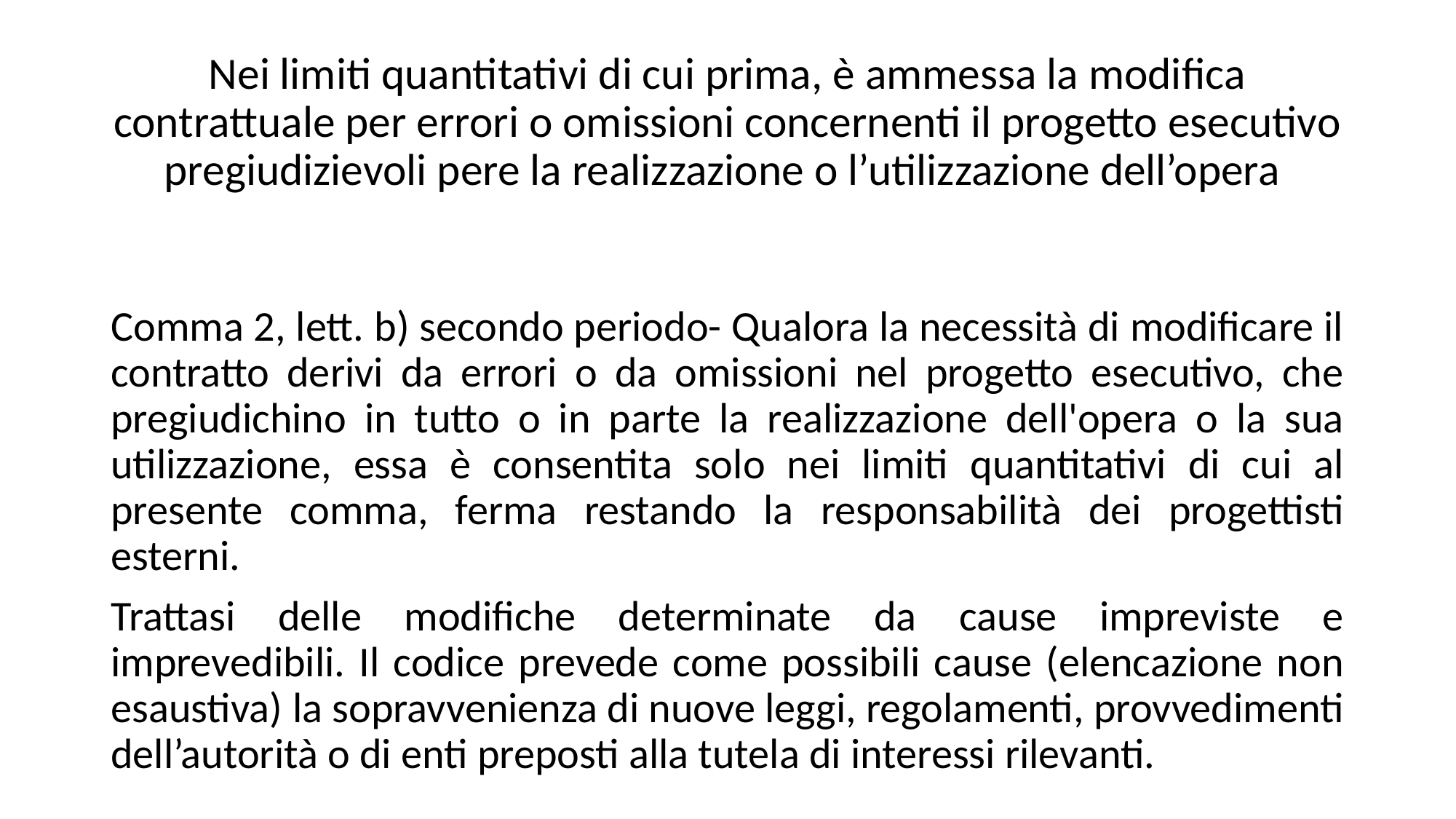

# Nei limiti quantitativi di cui prima, è ammessa la modifica contrattuale per errori o omissioni concernenti il progetto esecutivo pregiudizievoli pere la realizzazione o l’utilizzazione dell’opera
Comma 2, lett. b) secondo periodo- Qualora la necessità di modificare il contratto derivi da errori o da omissioni nel progetto esecutivo, che pregiudichino in tutto o in parte la realizzazione dell'opera o la sua utilizzazione, essa è consentita solo nei limiti quantitativi di cui al presente comma, ferma restando la responsabilità dei progettisti esterni.
Trattasi delle modifiche determinate da cause impreviste e imprevedibili. Il codice prevede come possibili cause (elencazione non esaustiva) la sopravvenienza di nuove leggi, regolamenti, provvedimenti dell’autorità o di enti preposti alla tutela di interessi rilevanti.